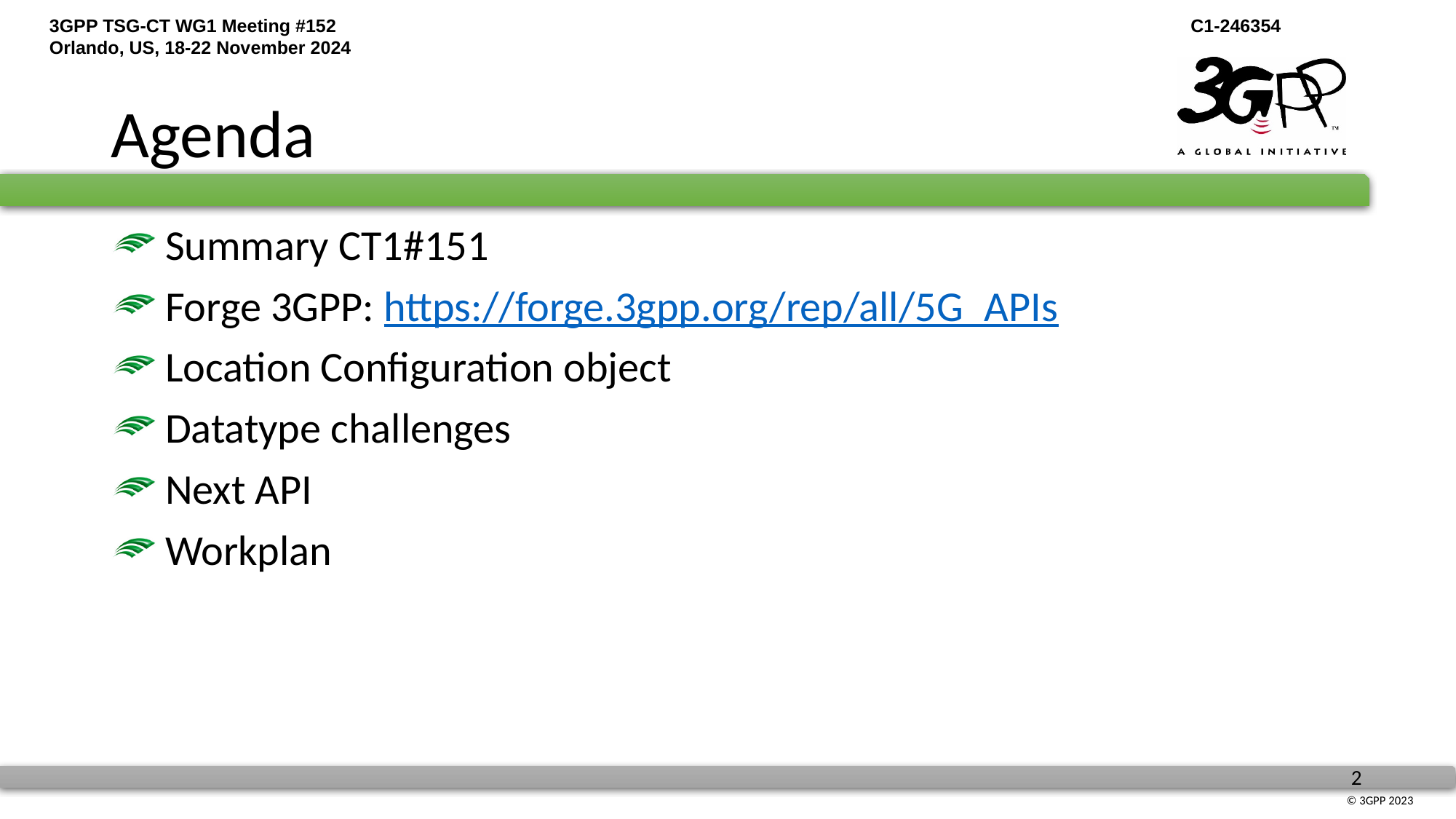

# Agenda
 Summary CT1#151
 Forge 3GPP: https://forge.3gpp.org/rep/all/5G_APIs
 Location Configuration object
 Datatype challenges
 Next API
 Workplan